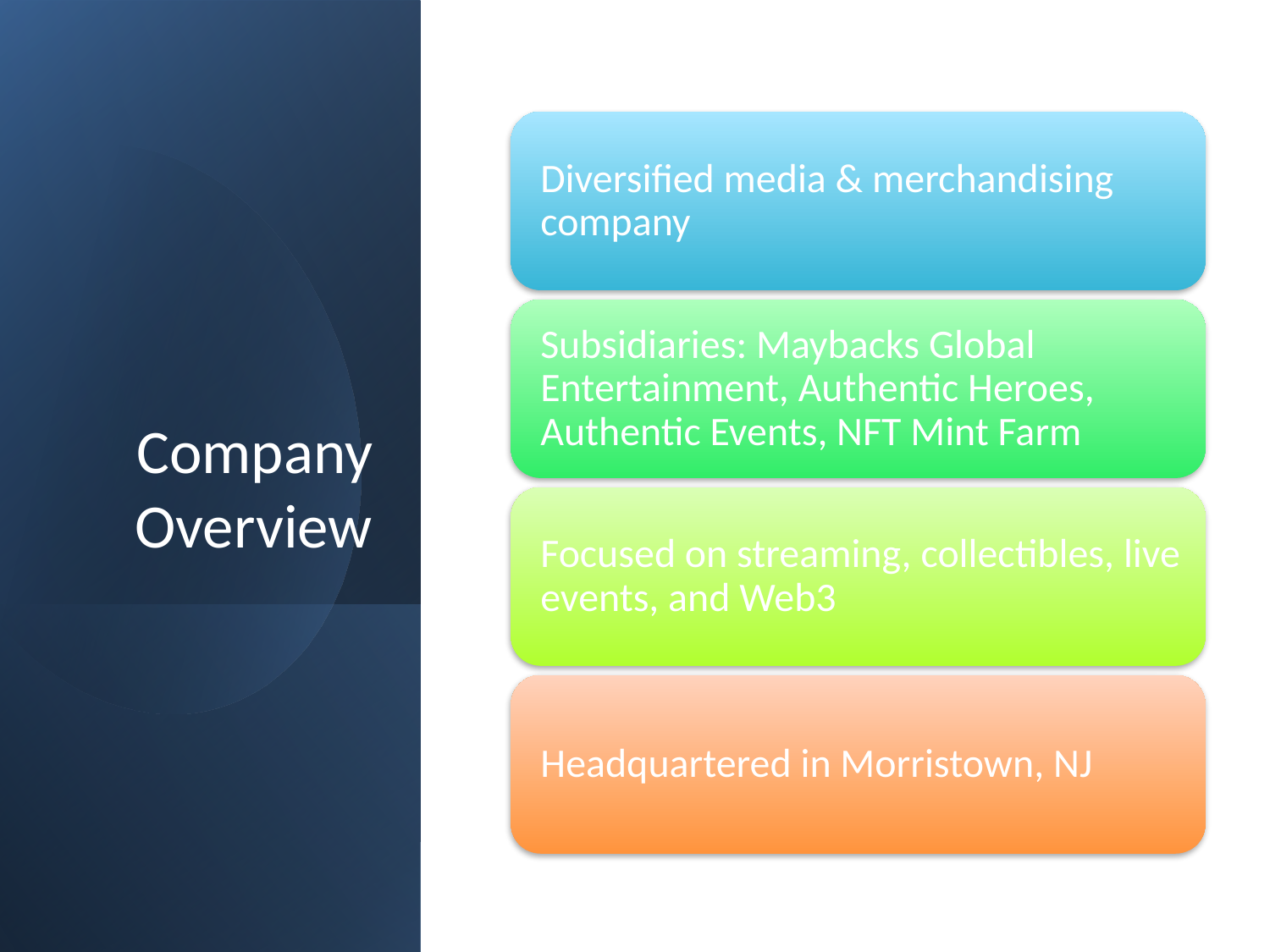

Diversified media & merchandising company
Subsidiaries: Maybacks Global Entertainment, Authentic Heroes, Authentic Events, NFT Mint Farm
Focused on streaming, collectibles, live events, and Web3
Headquartered in Morristown, NJ

# Company Overview